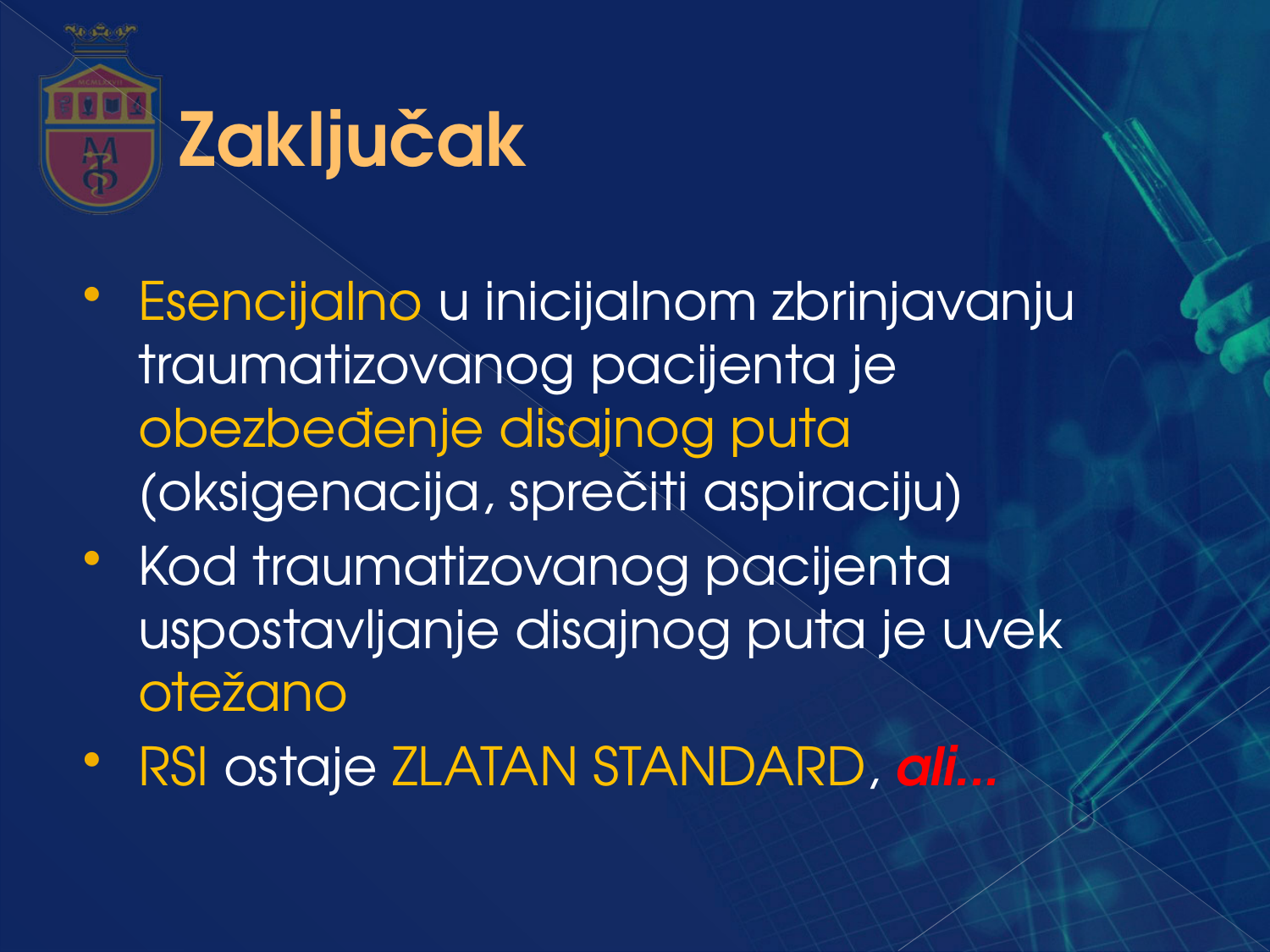

# Zaključak
Esencijalno u inicijalnom zbrinjavanju traumatizovanog pacijenta je obezbeđenje disajnog puta (oksigenacija, sprečiti aspiraciju)
Kod traumatizovanog pacijenta uspostavljanje disajnog puta je uvek otežano
RSI ostaje ZLATAN STANDARD, ali...